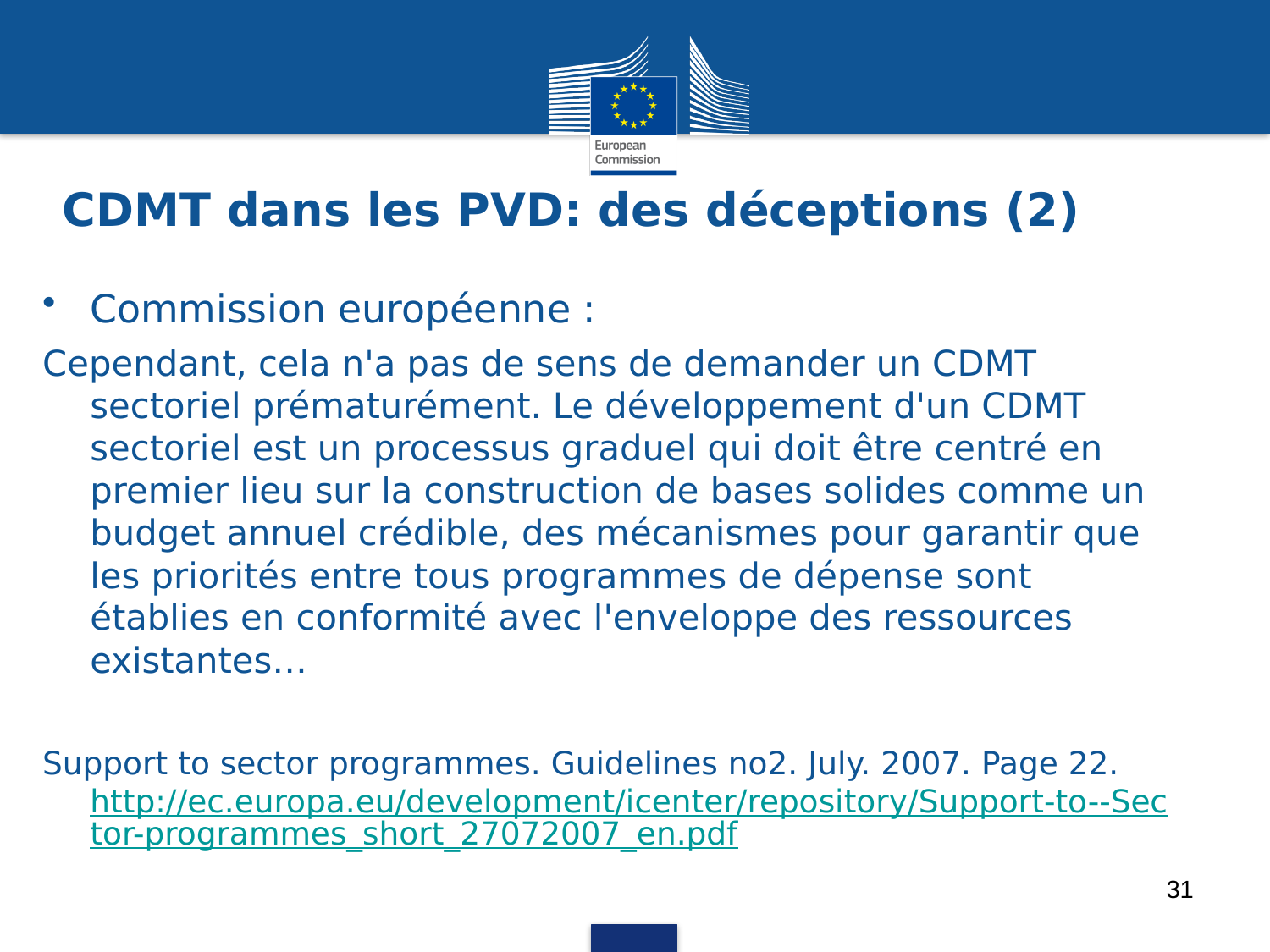

# CDMT dans les PVD: des déceptions (2)
Commission européenne :
Cependant, cela n'a pas de sens de demander un CDMT sectoriel prématurément. Le développement d'un CDMT sectoriel est un processus graduel qui doit être centré en premier lieu sur la construction de bases solides comme un budget annuel crédible, des mécanismes pour garantir que les priorités entre tous programmes de dépense sont établies en conformité avec l'enveloppe des ressources existantes…

Support to sector programmes. Guidelines no2. July. 2007. Page 22. http://ec.europa.eu/development/icenter/repository/Support-to--Sector-programmes_short_27072007_en.pdf
31